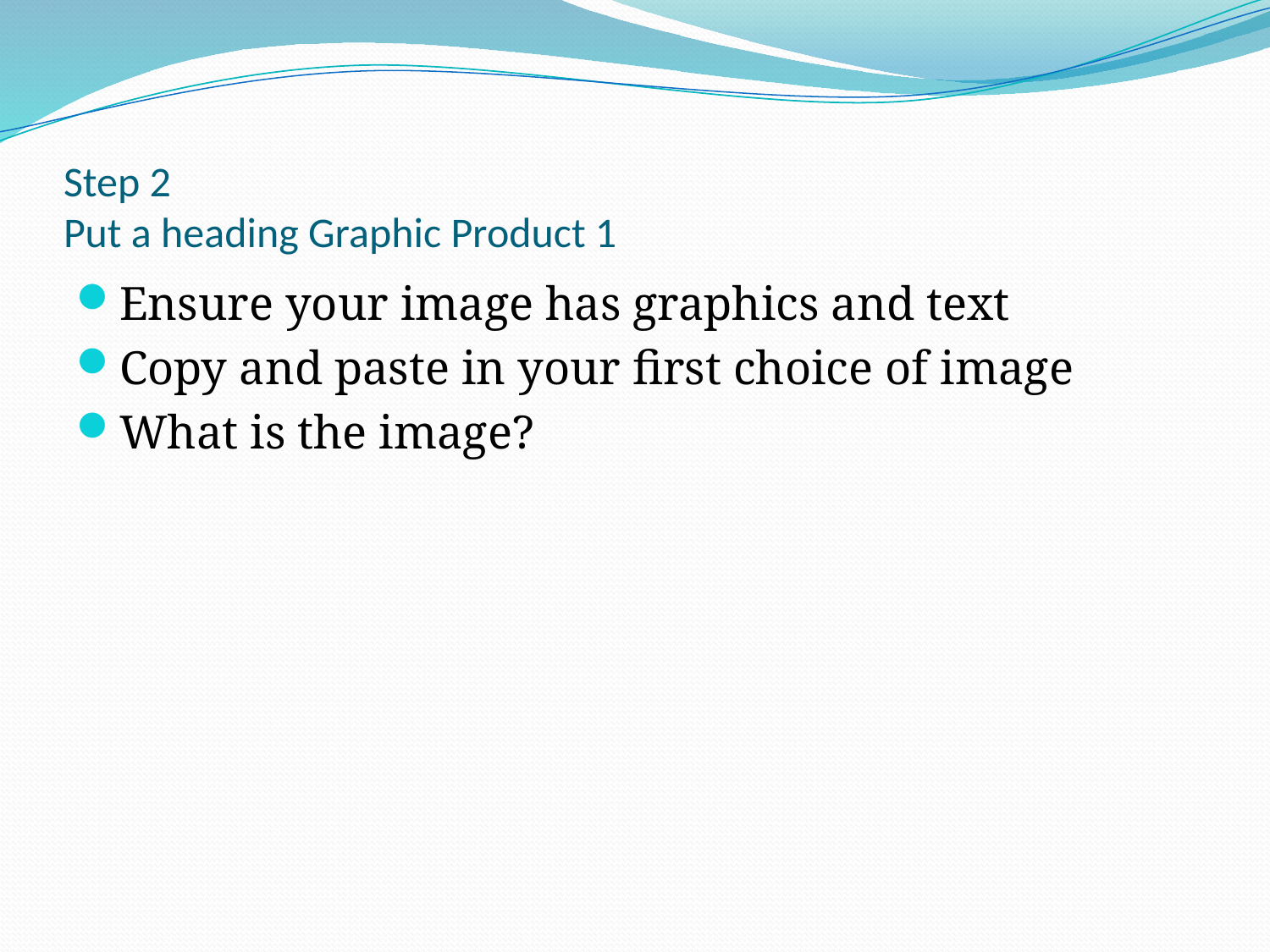

# Step 2 Put a heading Graphic Product 1
Ensure your image has graphics and text
Copy and paste in your first choice of image
What is the image?